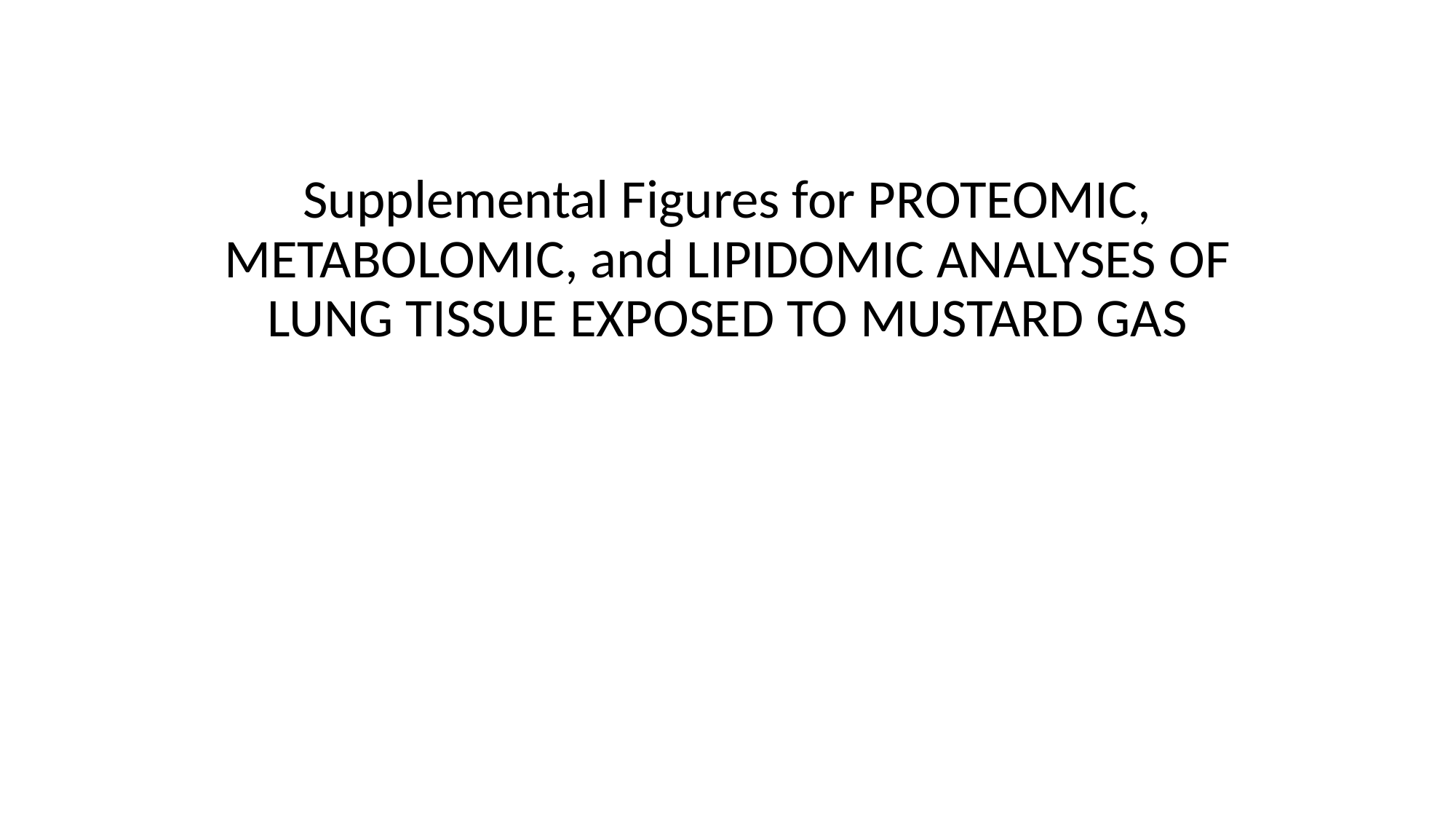

# Supplemental Figures for PROTEOMIC, METABOLOMIC, and LIPIDOMIC ANALYSES OF LUNG TISSUE EXPOSED TO MUSTARD GAS